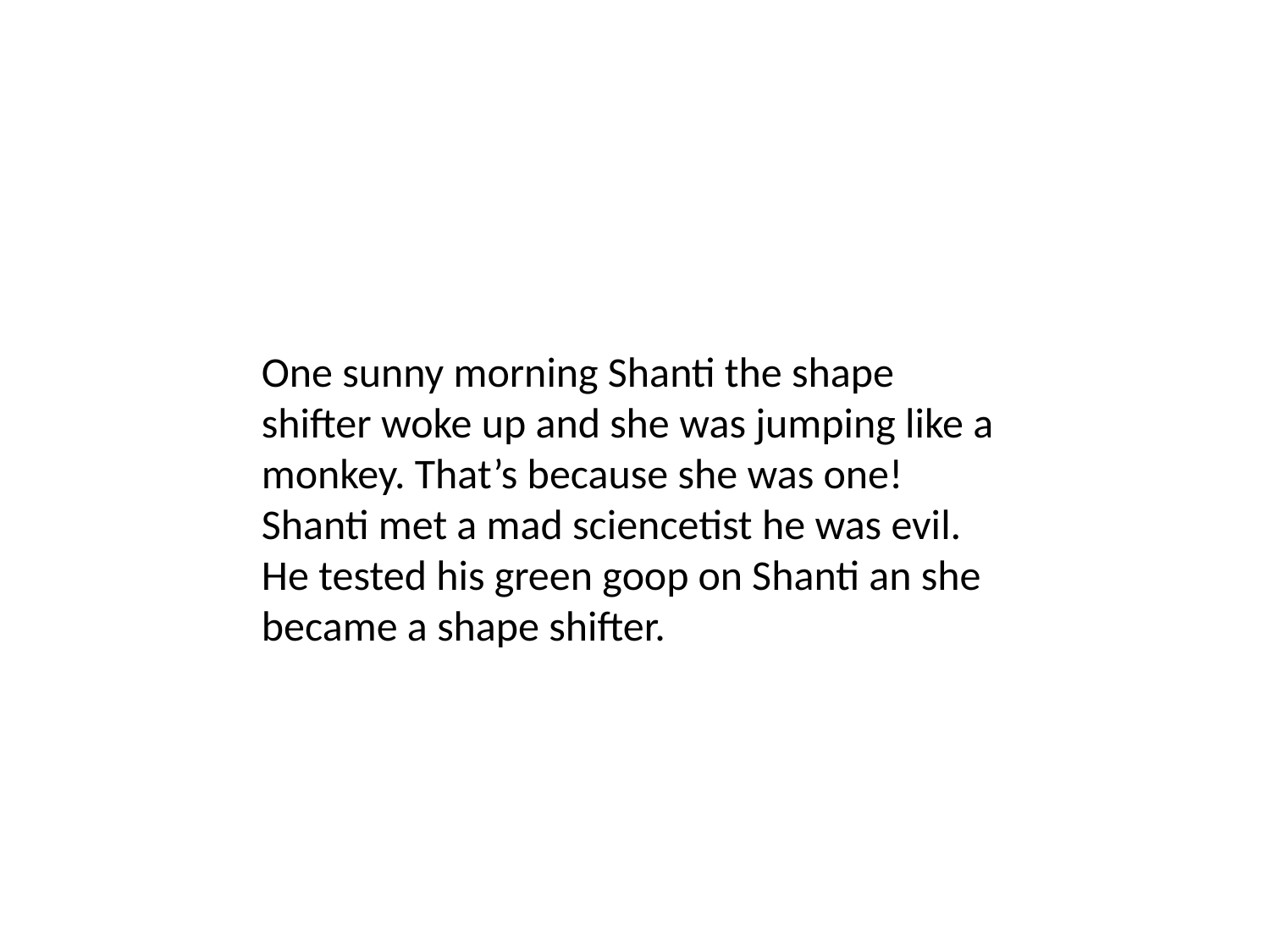

One sunny morning Shanti the shape shifter woke up and she was jumping like a monkey. That’s because she was one! Shanti met a mad sciencetist he was evil. He tested his green goop on Shanti an she became a shape shifter.